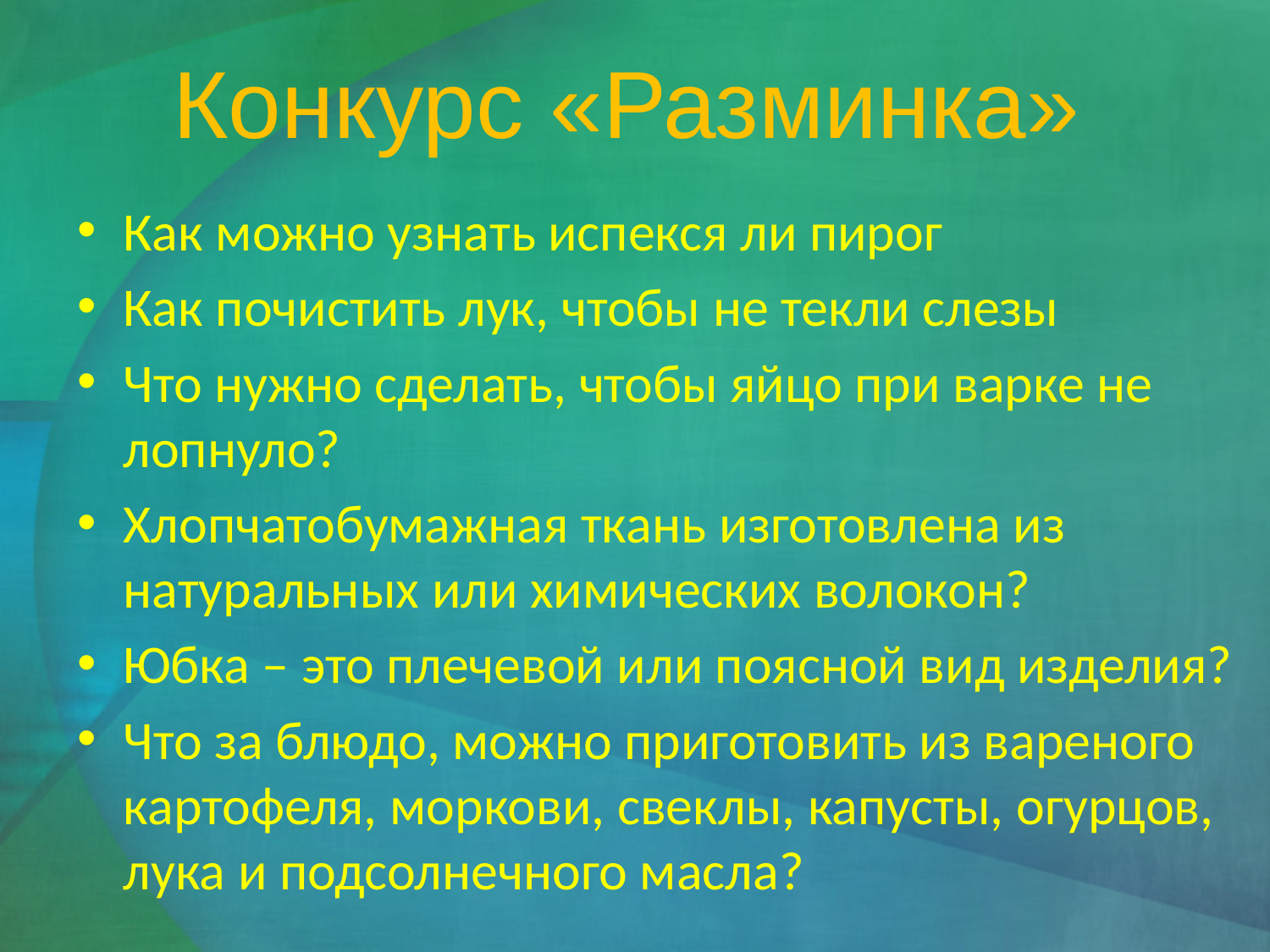

# Конкурс «Разминка»

Как можно узнать испекся ли пирог
Как почистить лук, чтобы не текли слезы
Что нужно сделать, чтобы яйцо при варке не лопнуло?
Хлопчатобумажная ткань изготовлена из натуральных или химических волокон?
Юбка – это плечевой или поясной вид изделия?
Что за блюдо, можно приготовить из вареного картофеля, моркови, свеклы, капусты, огурцов, лука и подсолнечного масла?